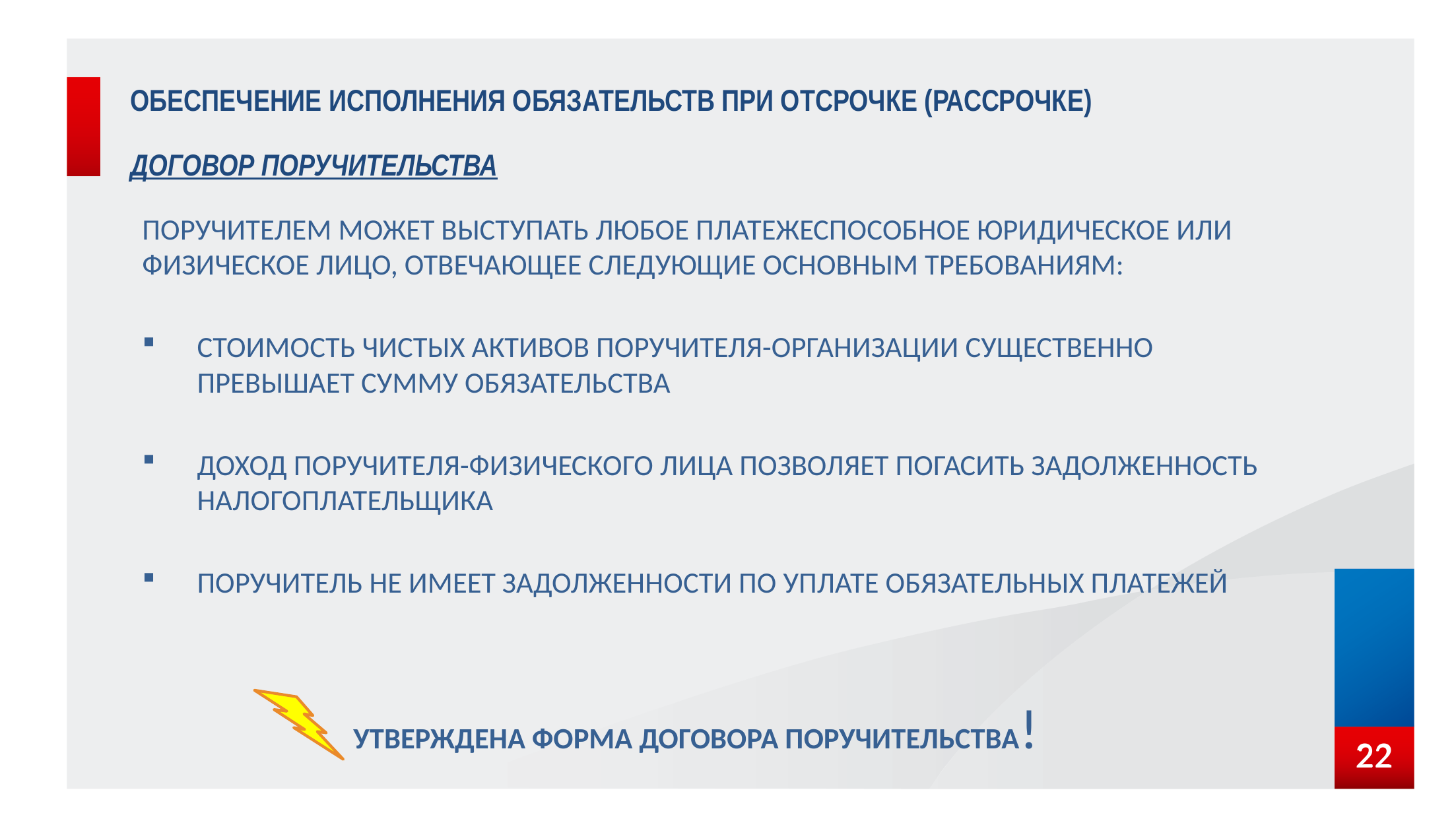

ОБЕСПЕЧЕНИЕ ИСПОЛНЕНИЯ ОБЯЗАТЕЛЬСТВ ПРИ ОТСРОЧКЕ (РАССРОЧКЕ)
ДОГОВОР ПОРУЧИТЕЛЬСТВА
ПОРУЧИТЕЛЕМ МОЖЕТ ВЫСТУПАТЬ ЛЮБОЕ ПЛАТЕЖЕСПОСОБНОЕ ЮРИДИЧЕСКОЕ ИЛИ ФИЗИЧЕСКОЕ ЛИЦО, ОТВЕЧАЮЩЕЕ СЛЕДУЮЩИЕ ОСНОВНЫМ ТРЕБОВАНИЯМ:

СТОИМОСТЬ ЧИСТЫХ АКТИВОВ ПОРУЧИТЕЛЯ-ОРГАНИЗАЦИИ СУЩЕСТВЕННО ПРЕВЫШАЕТ СУММУ ОБЯЗАТЕЛЬСТВА

ДОХОД ПОРУЧИТЕЛЯ-ФИЗИЧЕСКОГО ЛИЦА ПОЗВОЛЯЕТ ПОГАСИТЬ ЗАДОЛЖЕННОСТЬ НАЛОГОПЛАТЕЛЬЩИКА

ПОРУЧИТЕЛЬ НЕ ИМЕЕТ ЗАДОЛЖЕННОСТИ ПО УПЛАТЕ ОБЯЗАТЕЛЬНЫХ ПЛАТЕЖЕЙ

                                УТВЕРЖДЕНА ФОРМА ДОГОВОРА ПОРУЧИТЕЛЬСТВА!

22
22